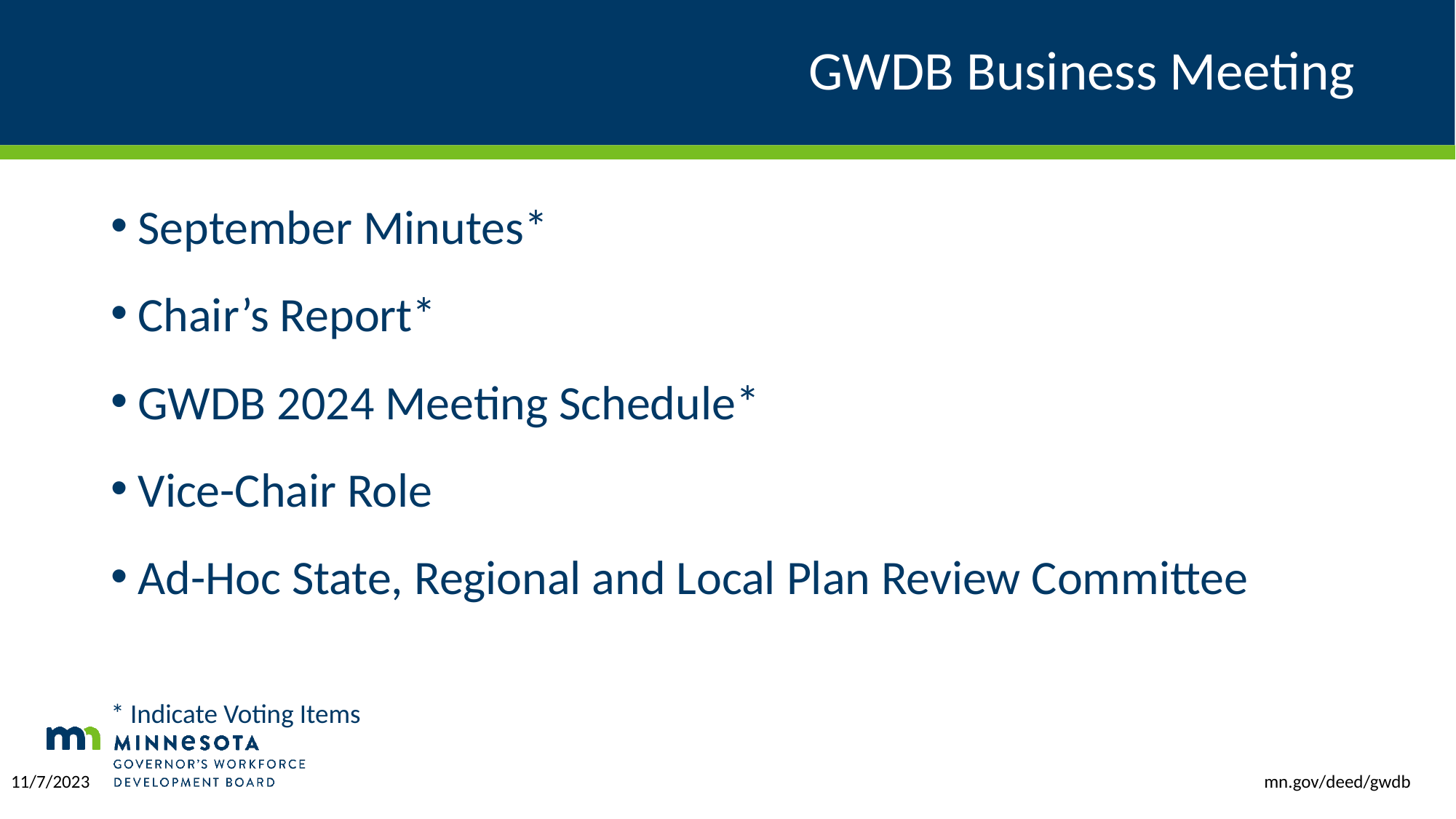

# GWDB Business Meeting
September Minutes*
Chair’s Report*
GWDB 2024 Meeting Schedule*
Vice-Chair Role
Ad-Hoc State, Regional and Local Plan Review Committee

* Indicate Voting Items

mn.gov/deed/gwdb
11/7/2023